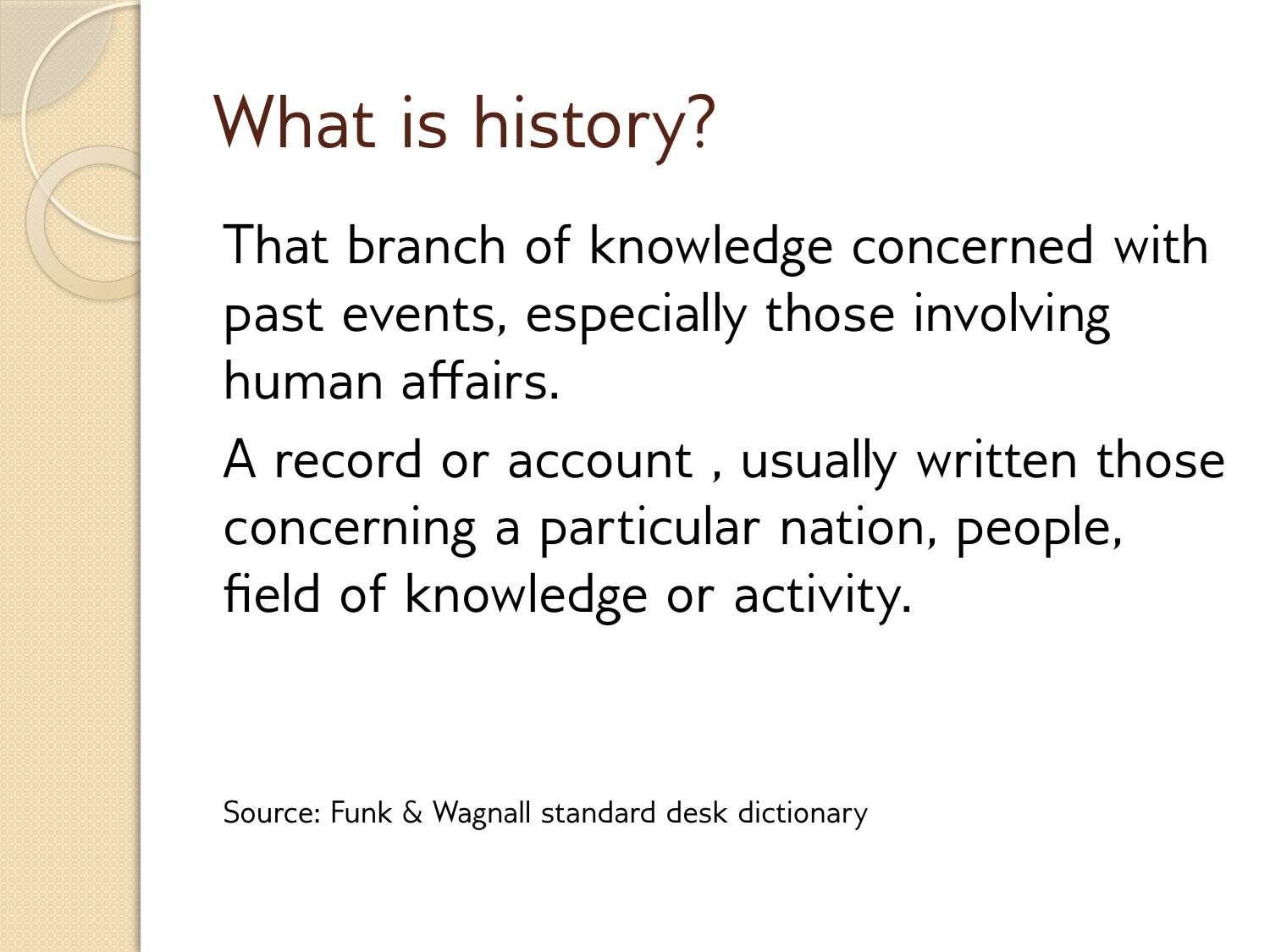

# What is history?
That branch of knowledge concerned with past events, especially those involving human affairs.
A record or account , usually written those concerning a particular nation, people, field of knowledge or activity.

Source: Funk & Wagnall standard desk dictionary